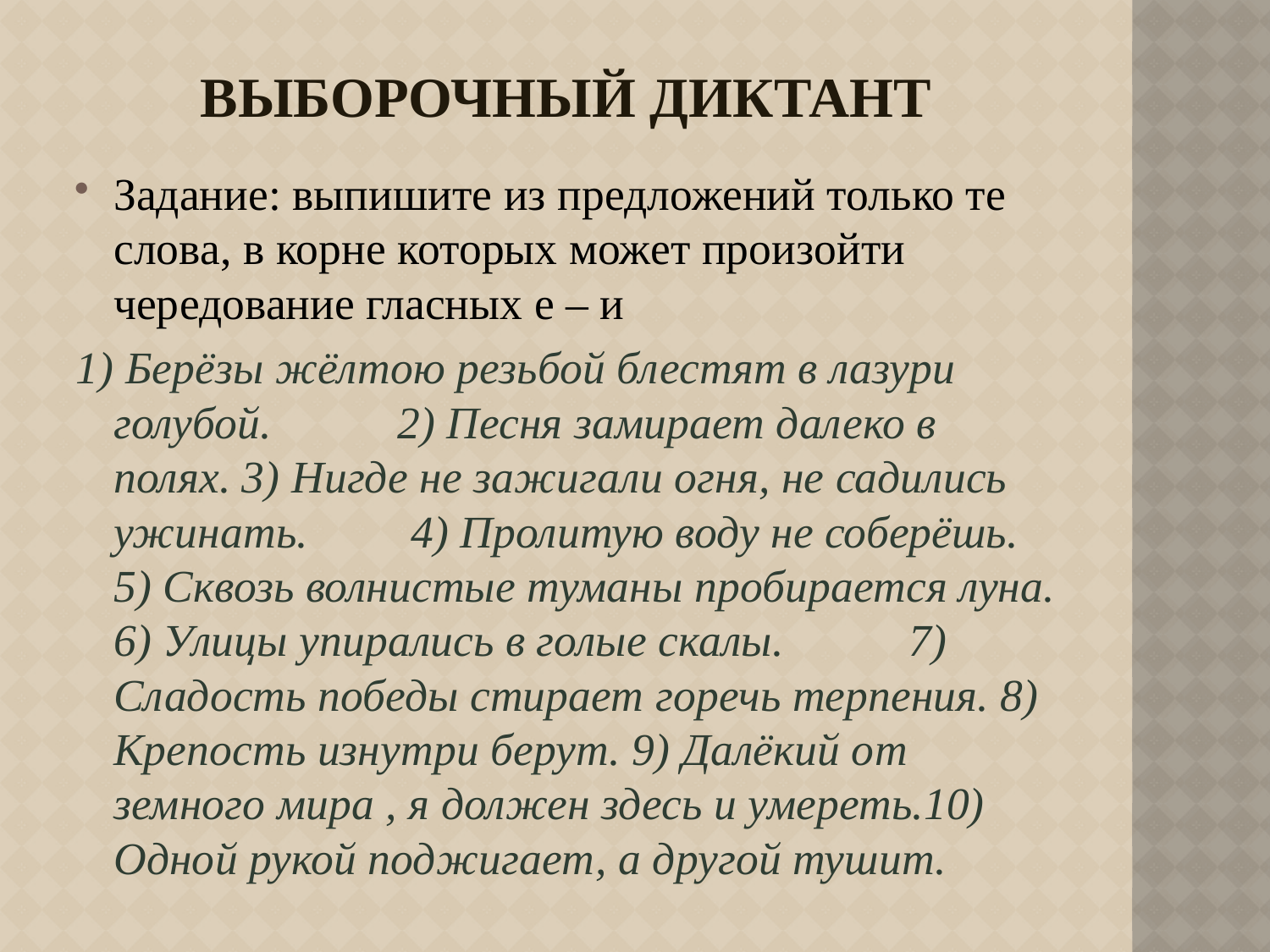

# Выборочный диктант
Задание: выпишите из предложений только те слова, в корне которых может произойти чередование гласных е – и
1) Берёзы жёлтою резьбой блестят в лазури голубой.           2) Песня замирает далеко в полях. 3) Нигде не зажигали огня, не садились ужинать.         4) Пролитую воду не соберёшь. 5) Сквозь волнистые туманы пробирается луна. 6) Улицы упирались в голые скалы.           7) Сладость победы стирает горечь терпения. 8) Крепость изнутри берут. 9) Далёкий от земного мира , я должен здесь и умереть.10) Одной рукой поджигает, а другой тушит.